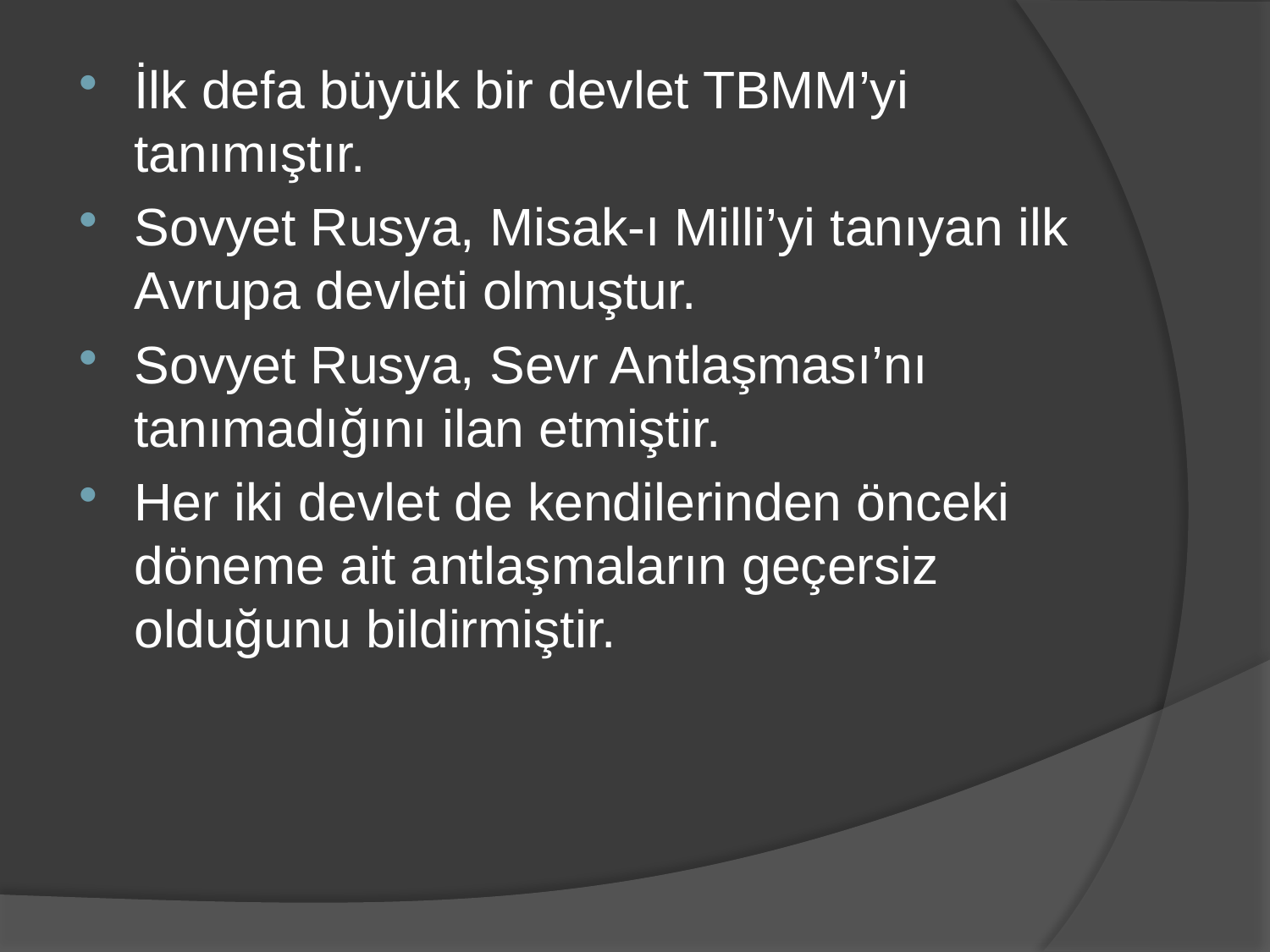

İlk defa büyük bir devlet TBMM’yi tanımıştır.
Sovyet Rusya, Misak-ı Milli’yi tanıyan ilk Avrupa devleti olmuştur.
Sovyet Rusya, Sevr Antlaşması’nı tanımadığını ilan etmiştir.
Her iki devlet de kendilerinden önceki döneme ait antlaşmaların geçersiz olduğunu bildirmiştir.